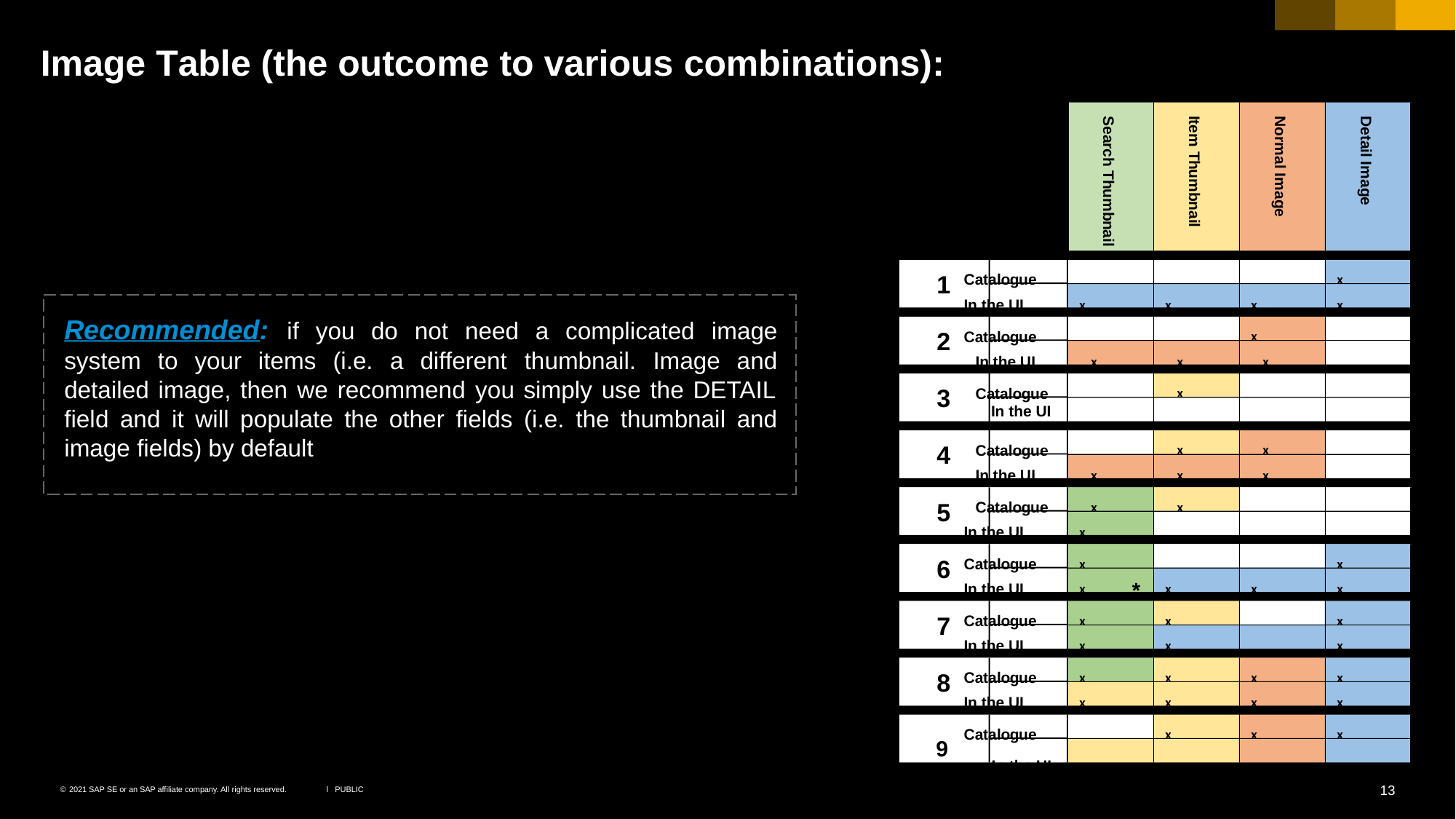

Image Table (the outcome to various combinations):

   Detail Image
   Normal Image
   Item Thumbnail
   Search Thumbnail

Catalogue	x
In the UI	x	x	x	x
Catalogue	x
1

Recommended:	if	you	do	not	need	a	complicated	image
system	to	your	items	(i.e.	a	different	thumbnail.	Image	and
detailedimage,thenwerecommendyousimplyusetheDETAIL
fieldanditwillpopulatetheotherfields(i.e.thethumbnailand
imagefields)bydefault

2

In the UI	x	x	x
Catalogue	x

3

In the UI

Catalogue	x	x
4

In the UI	x	x	x
Catalogue	x	x

5

In the UI	x
Catalogue	x	x
In the UI	x	x	x	x
Catalogue	x	x	x
In the UI	x	x	x
Catalogue	x	x	x	x
In the UI	x	x	x	x
Catalogue	x	x	x

6

*

7

8

9	In the UI	x	x	x	x

©2021 SAP SE or an SAP affiliate company. All rights reserved.	ǀ	PUBLIC	13